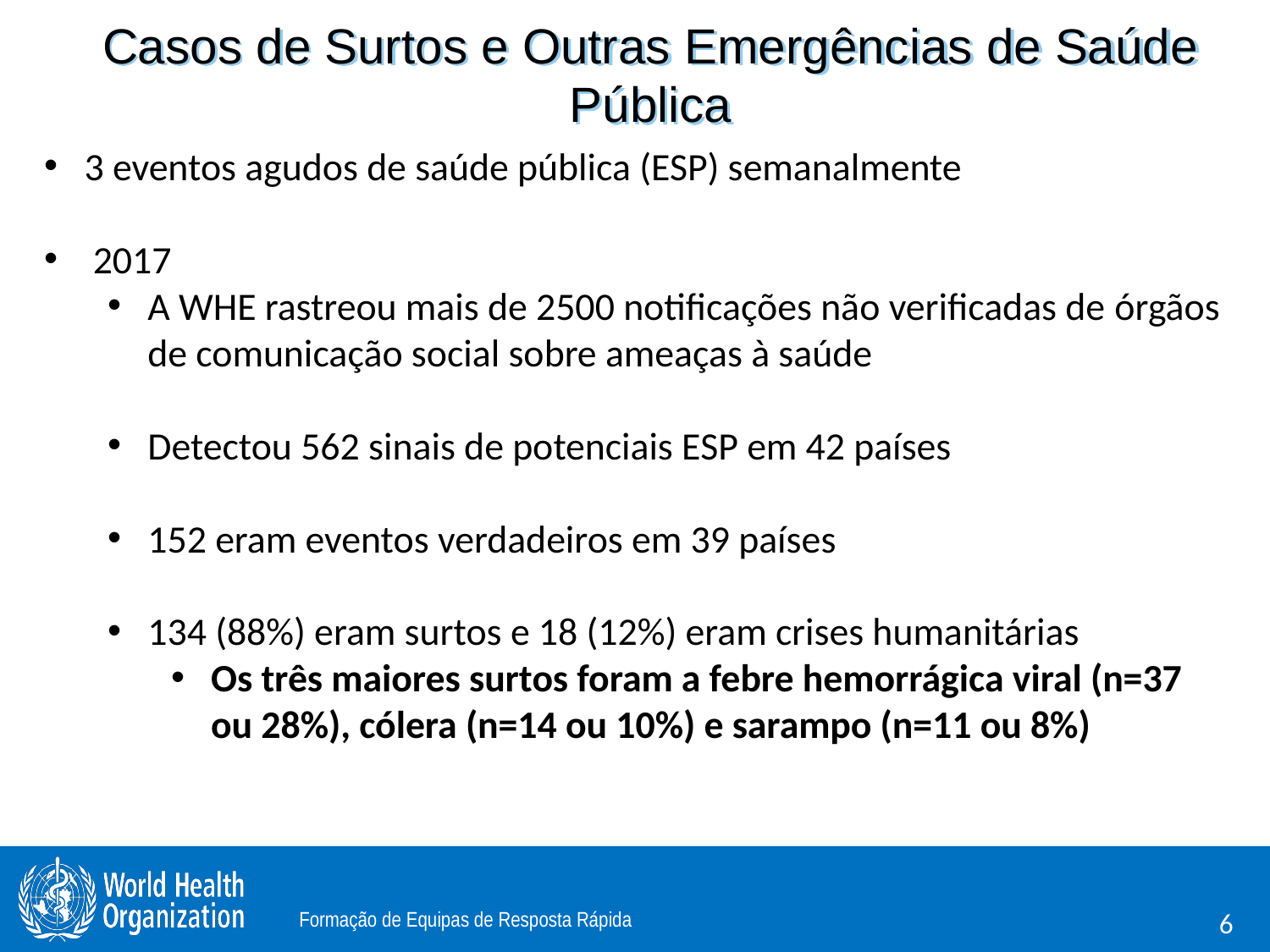

# Casos de Surtos e Outras Emergências de Saúde Pública
3 eventos agudos de saúde pública (ESP) semanalmente

 2017
A WHE rastreou mais de 2500 notificações não verificadas de órgãos de comunicação social sobre ameaças à saúde

Detectou 562 sinais de potenciais ESP em 42 países

152 eram eventos verdadeiros em 39 países

134 (88%) eram surtos e 18 (12%) eram crises humanitárias
Os três maiores surtos foram a febre hemorrágica viral (n=37 ou 28%), cólera (n=14 ou 10%) e sarampo (n=11 ou 8%)